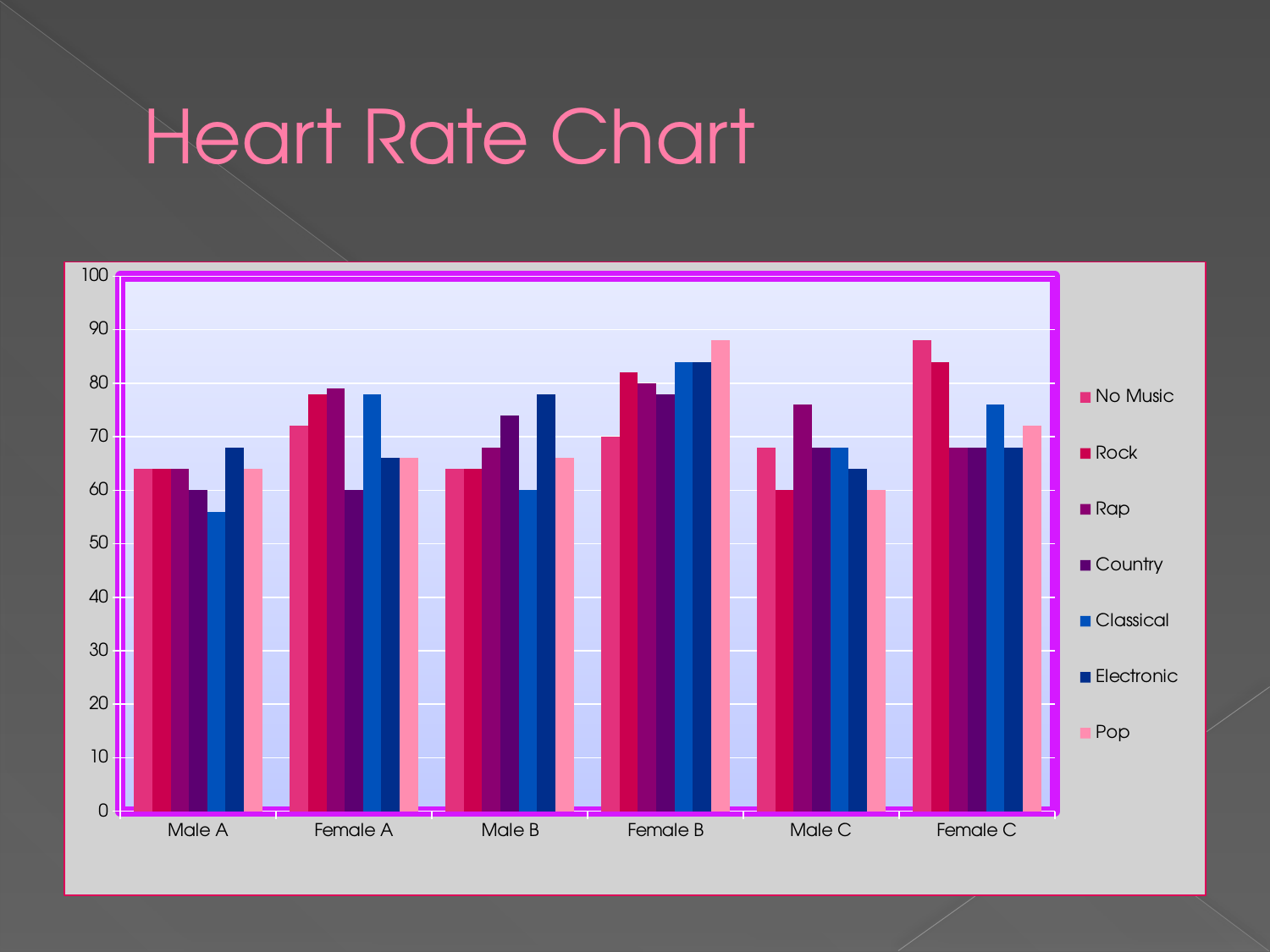

# Heart Rate Chart

### Chart

| Category | No Music | Rock | Rap | Country | Classical | Electronic | Pop |
|---|---|---|---|---|---|---|---|
| Male A | 64.0 | 64.0 | 64.0 | 60.0 | 56.0 | 68.0 | 64.0 |
| Female A | 72.0 | 78.0 | 79.0 | 60.0 | 78.0 | 66.0 | 66.0 |
| Male B | 64.0 | 64.0 | 68.0 | 74.0 | 60.0 | 78.0 | 66.0 |
| Female B | 70.0 | 82.0 | 80.0 | 78.0 | 84.0 | 84.0 | 88.0 |
| Male C | 68.0 | 60.0 | 76.0 | 68.0 | 68.0 | 64.0 | 60.0 |
| Female C | 88.0 | 84.0 | 68.0 | 68.0 | 76.0 | 68.0 | 72.0 |